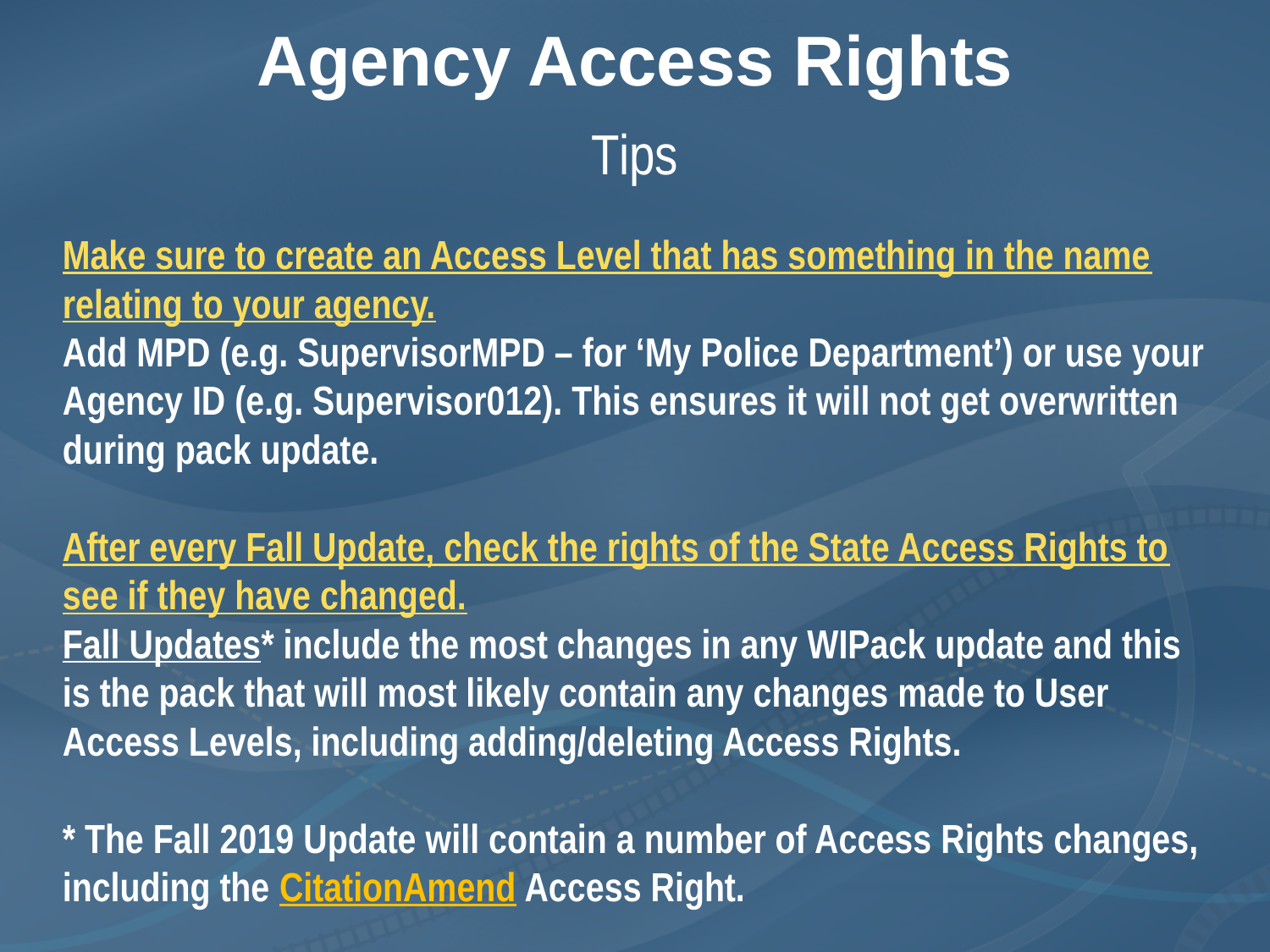

Agency Access Rights
Tips
Make sure to create an Access Level that has something in the name relating to your agency.
Add MPD (e.g. SupervisorMPD – for ‘My Police Department’) or use your Agency ID (e.g. Supervisor012). This ensures it will not get overwritten during pack update.

After every Fall Update, check the rights of the State Access Rights to see if they have changed.
Fall Updates* include the most changes in any WIPack update and this is the pack that will most likely contain any changes made to User Access Levels, including adding/deleting Access Rights.

* The Fall 2019 Update will contain a number of Access Rights changes, including the CitationAmend Access Right.